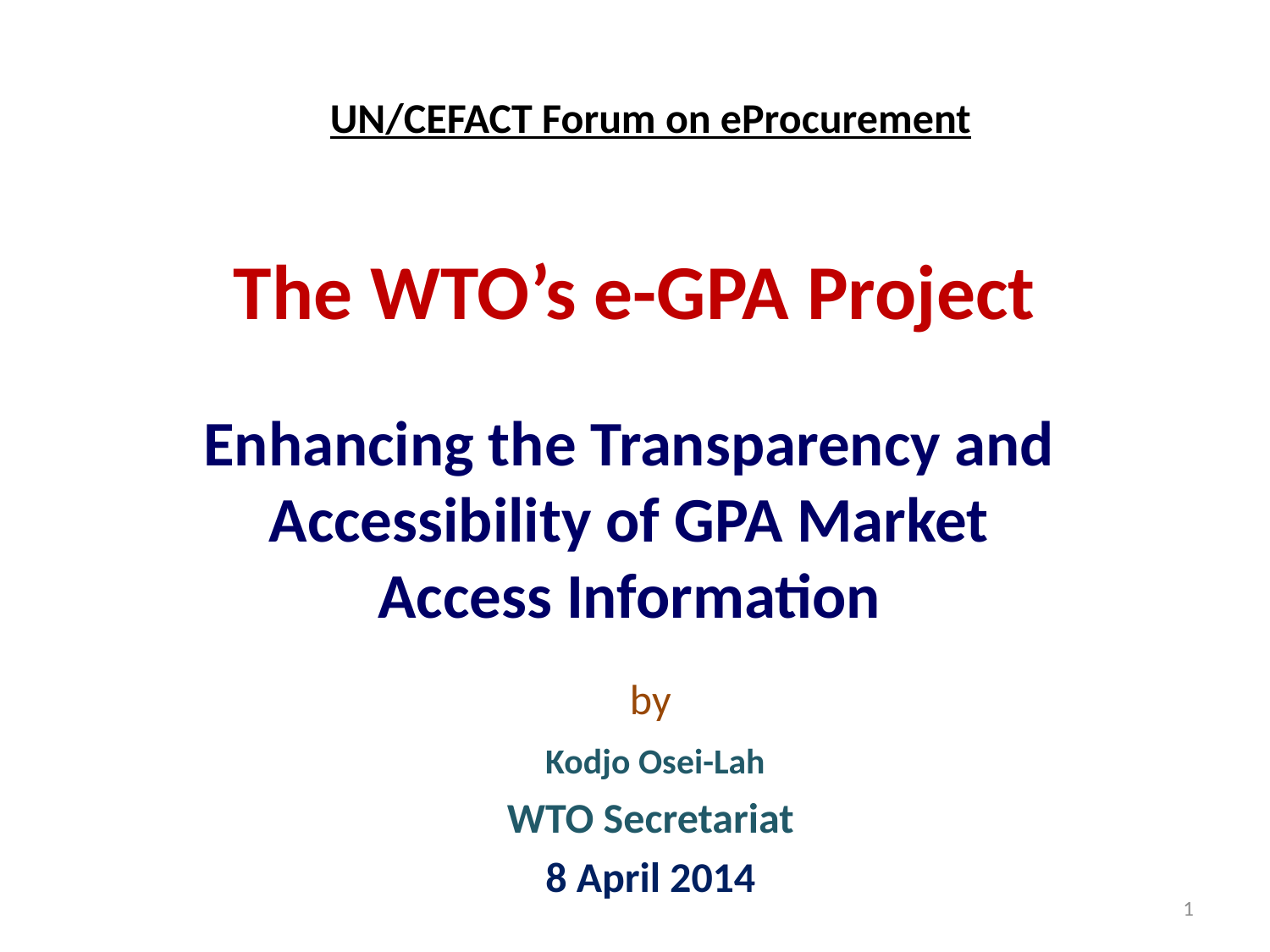

UN/CEFACT Forum on eProcurement
# The WTO’s e-GPA Project
Enhancing the Transparency and Accessibility of GPA Market Access Information
by
 Kodjo Osei-Lah
WTO Secretariat
8 April 2014
1